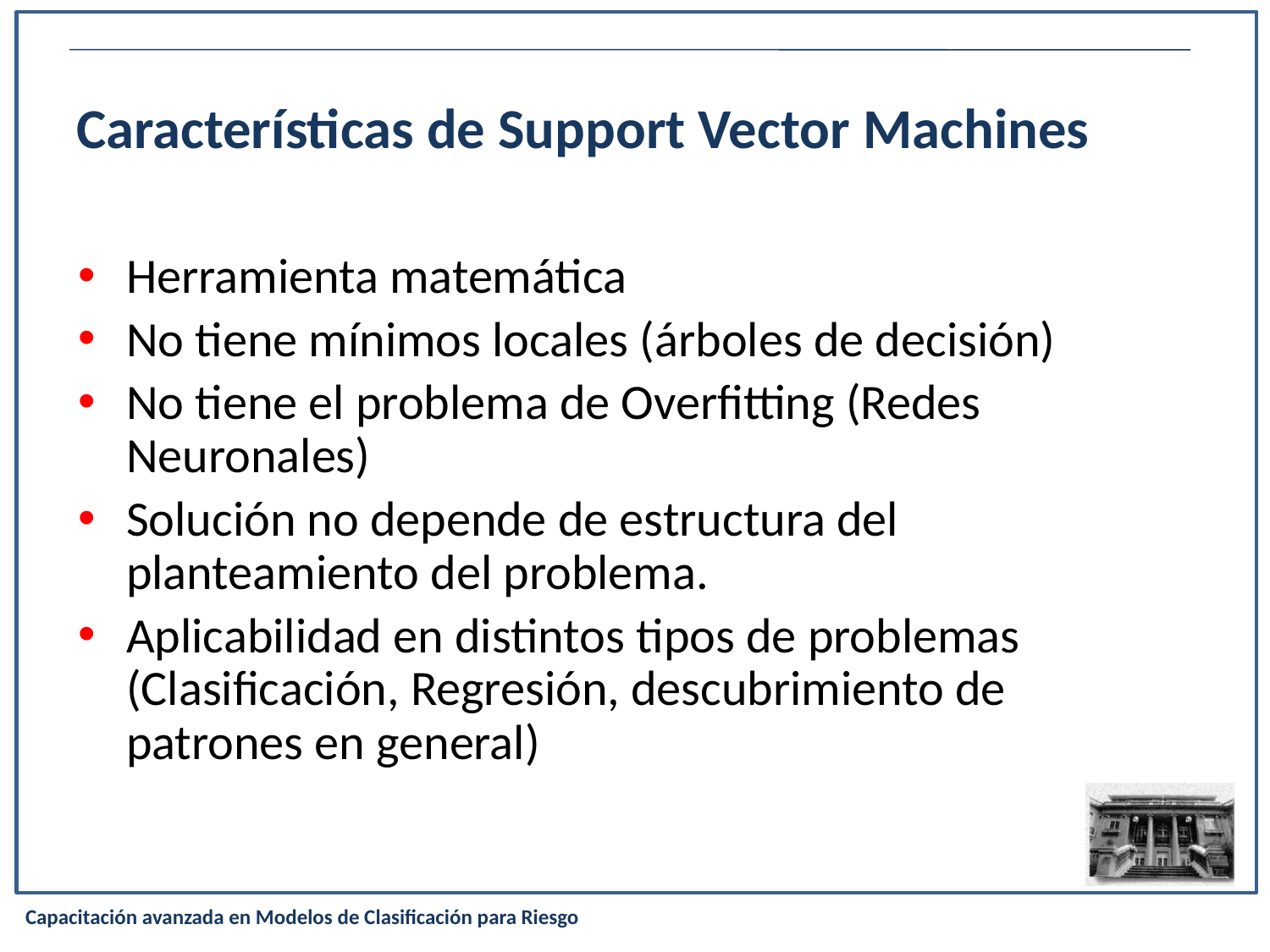

Características de Support Vector Machines
Herramienta matemática
No tiene mínimos locales (árboles de decisión)
No tiene el problema de Overfitting (Redes Neuronales)
Solución no depende de estructura del planteamiento del problema.
Aplicabilidad en distintos tipos de problemas (Clasificación, Regresión, descubrimiento de patrones en general)